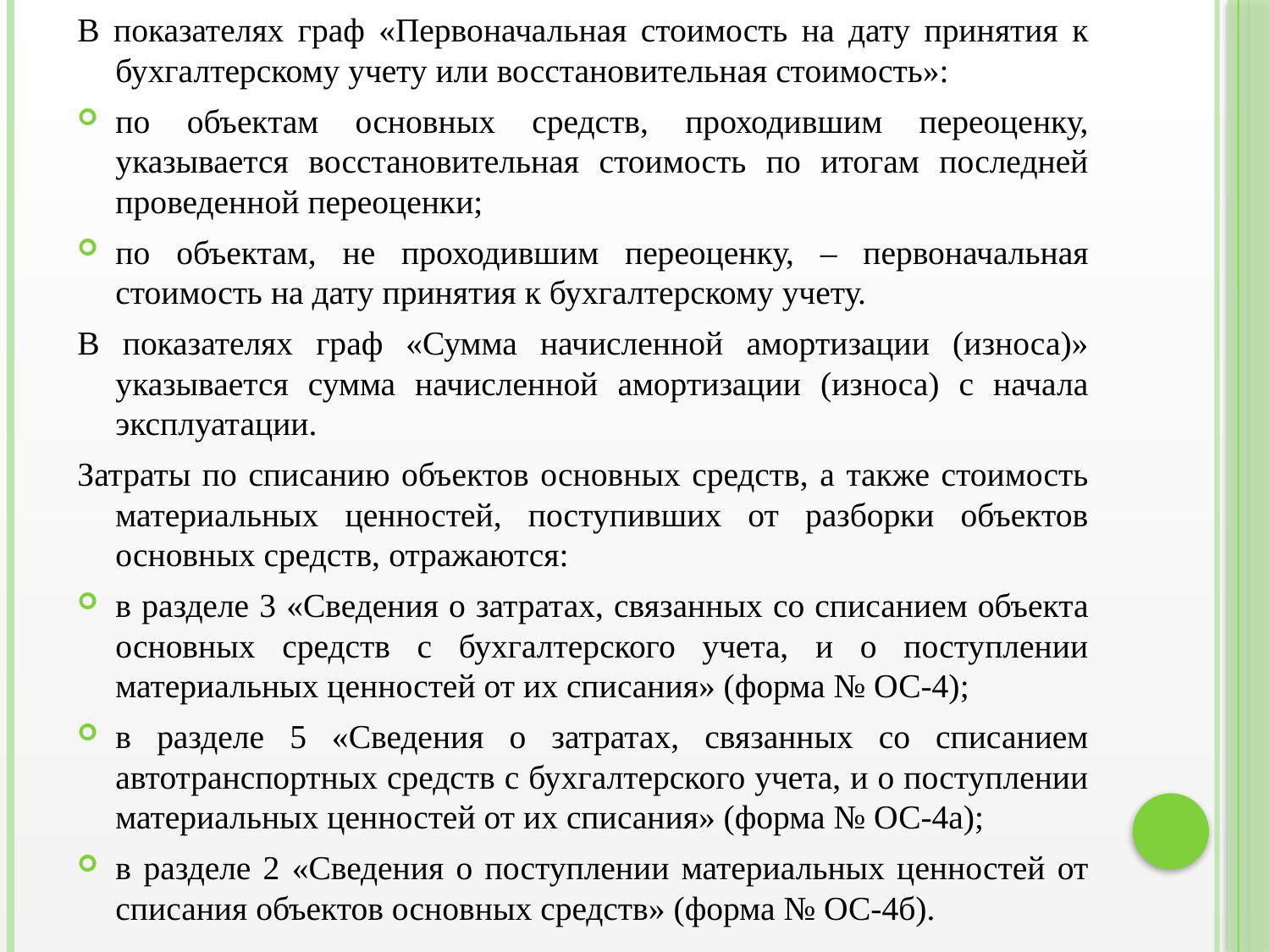

В показателях граф «Первоначальная стоимость на дату принятия к бухгалтерскому учету или восстановительная стоимость»:
по объектам основных средств, проходившим переоценку, указывается восстановительная стоимость по итогам последней проведенной переоценки;
по объектам, не проходившим переоценку, – первоначальная стоимость на дату принятия к бухгалтерскому учету.
В показателях граф «Сумма начисленной амортизации (износа)» указывается сумма начисленной амортизации (износа) с начала эксплуатации.
Затраты по списанию объектов основных средств, а также стоимость материальных ценностей, поступивших от разборки объектов основных средств, отражаются:
в разделе 3 «Сведения о затратах, связанных со списанием объекта основных средств с бухгалтерского учета, и о поступлении материальных ценностей от их списания» (форма № ОС-4);
в разделе 5 «Сведения о затратах, связанных со списанием автотранспортных средств с бухгалтерского учета, и о поступлении материальных ценностей от их списания» (форма № ОС-4а);
в разделе 2 «Сведения о поступлении материальных ценностей от списания объектов основных средств» (форма № ОС-4б).